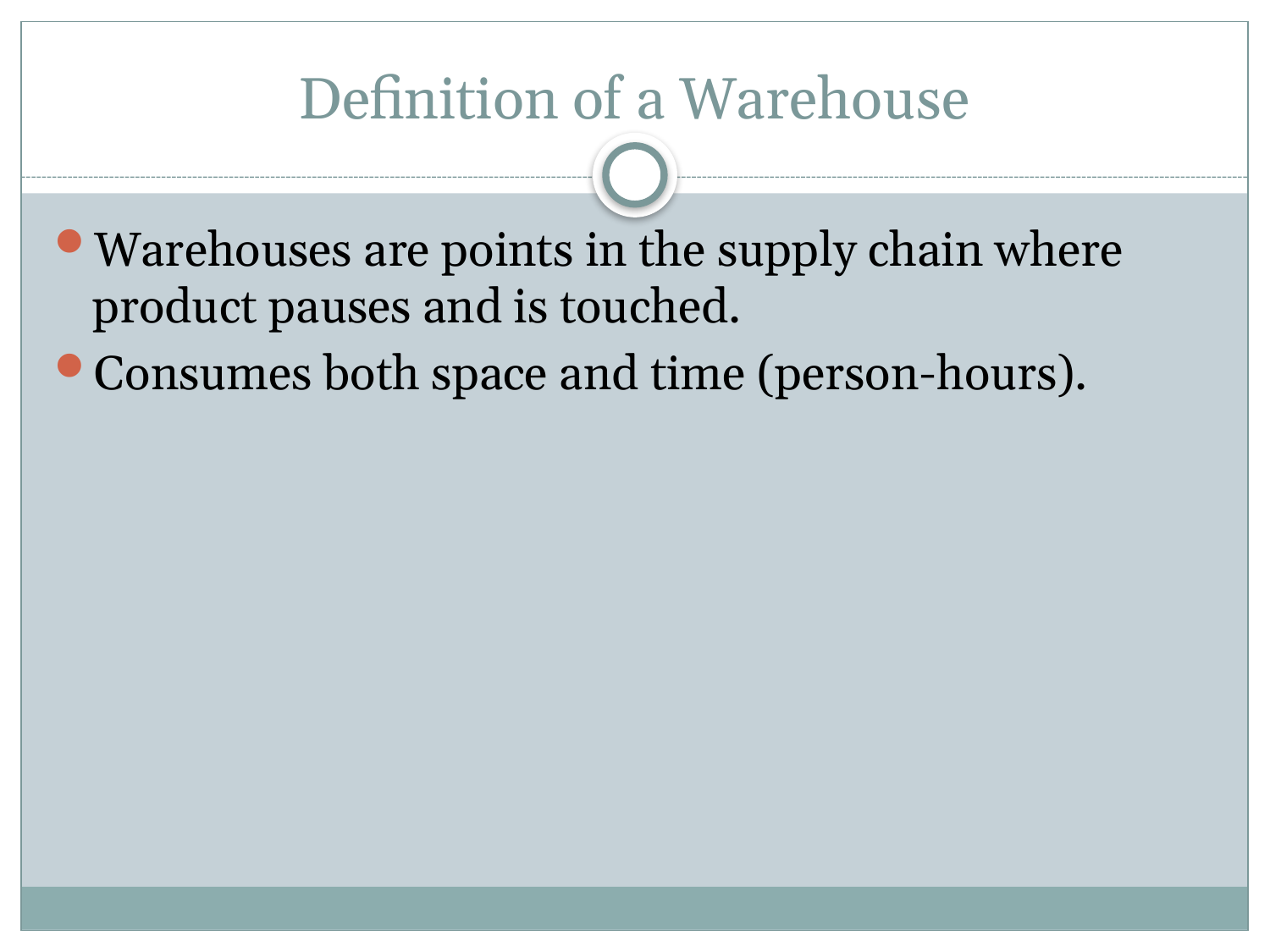

# Definition of a Warehouse
Warehouses are points in the supply chain where product pauses and is touched.
Consumes both space and time (person-hours).